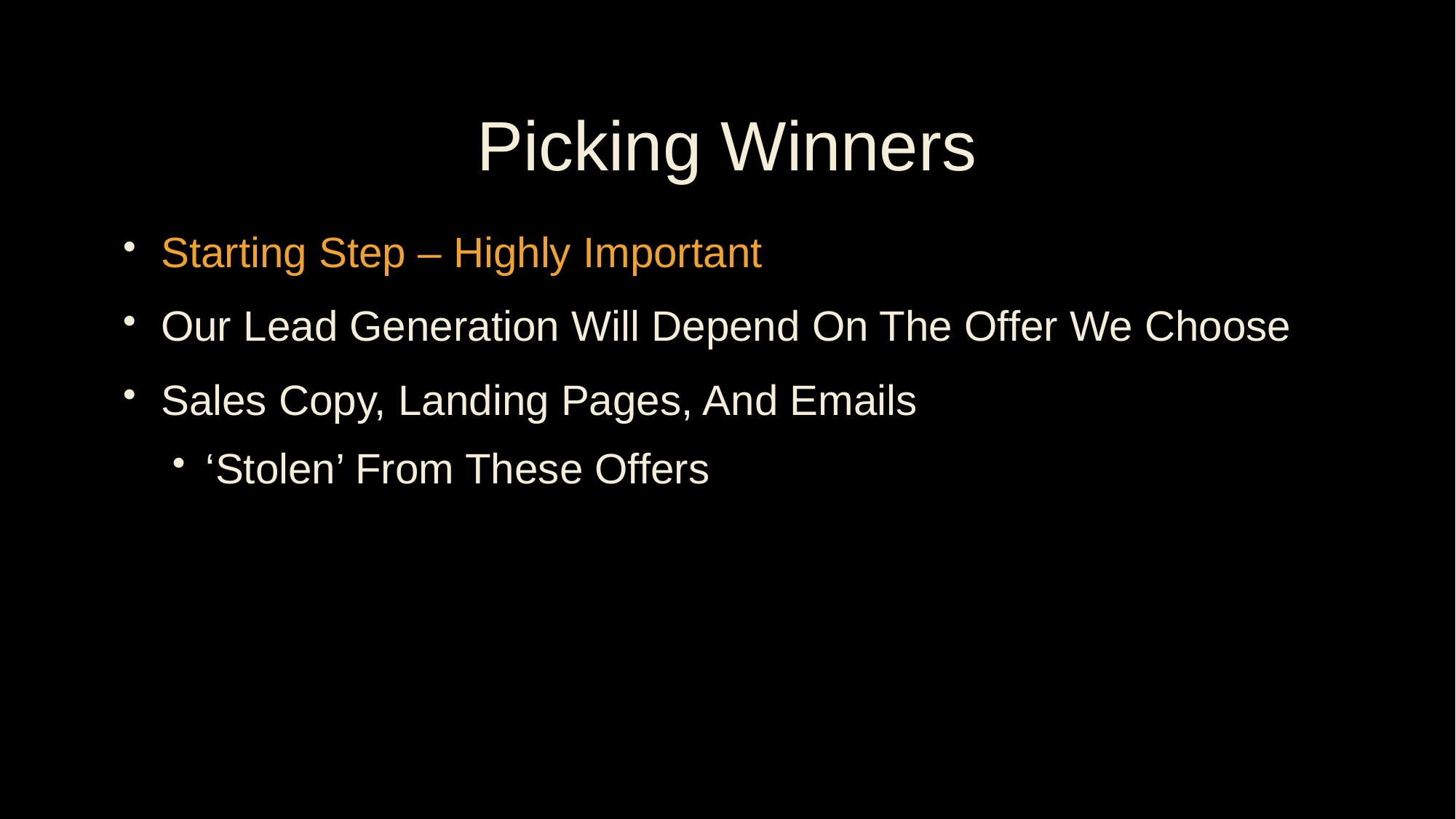

# Picking Winners
Starting Step – Highly Important
Our Lead Generation Will Depend On The Offer We Choose
Sales Copy, Landing Pages, And Emails
‘Stolen’ From These Offers